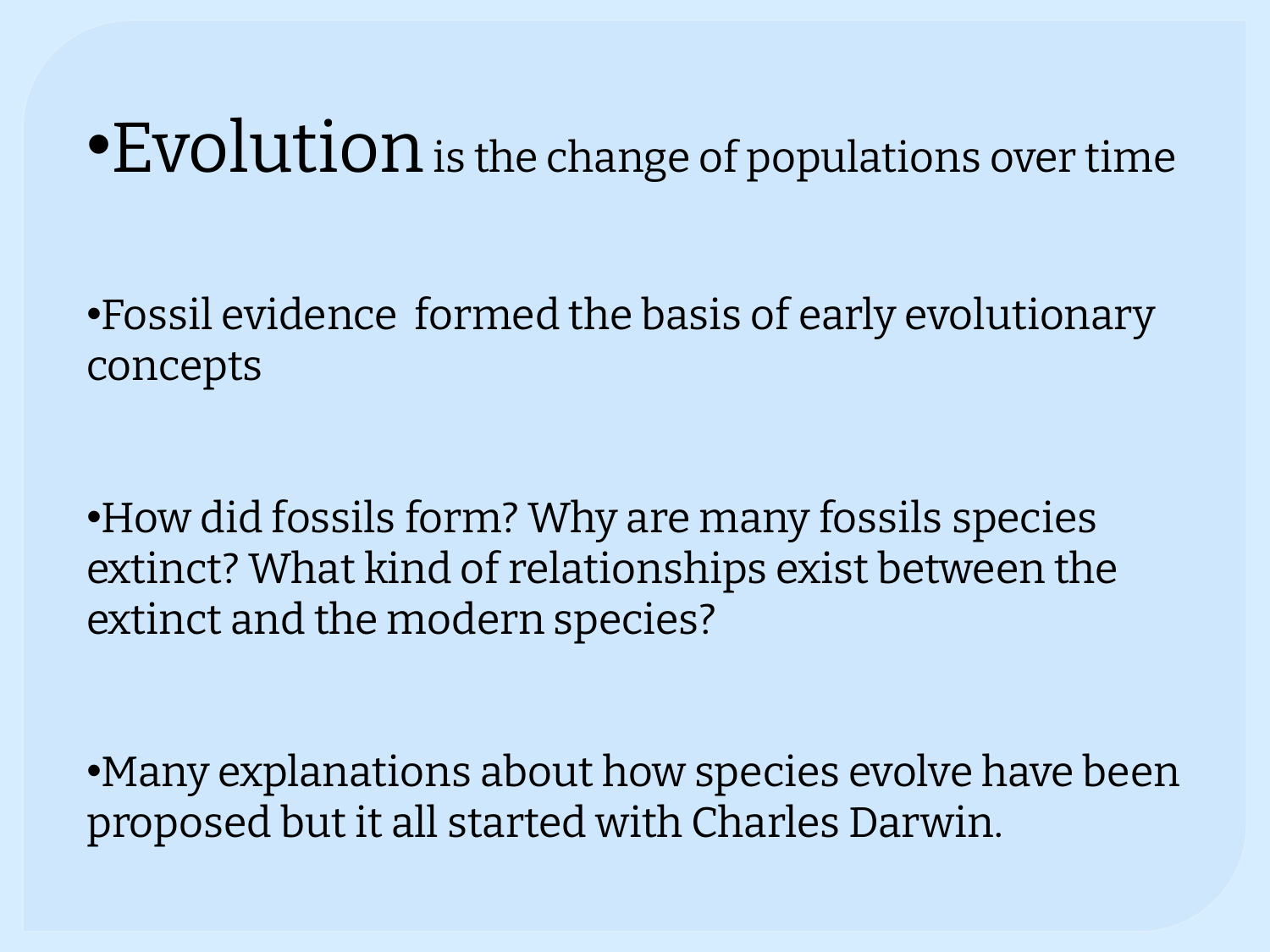

Evolution is the change of populations over time

Fossil evidence  formed the basis of early evolutionary concepts

How did fossils form? Why are many fossils species extinct? What kind of relationships exist between the extinct and the modern species?

Many explanations about how species evolve have been proposed but it all started with Charles Darwin.